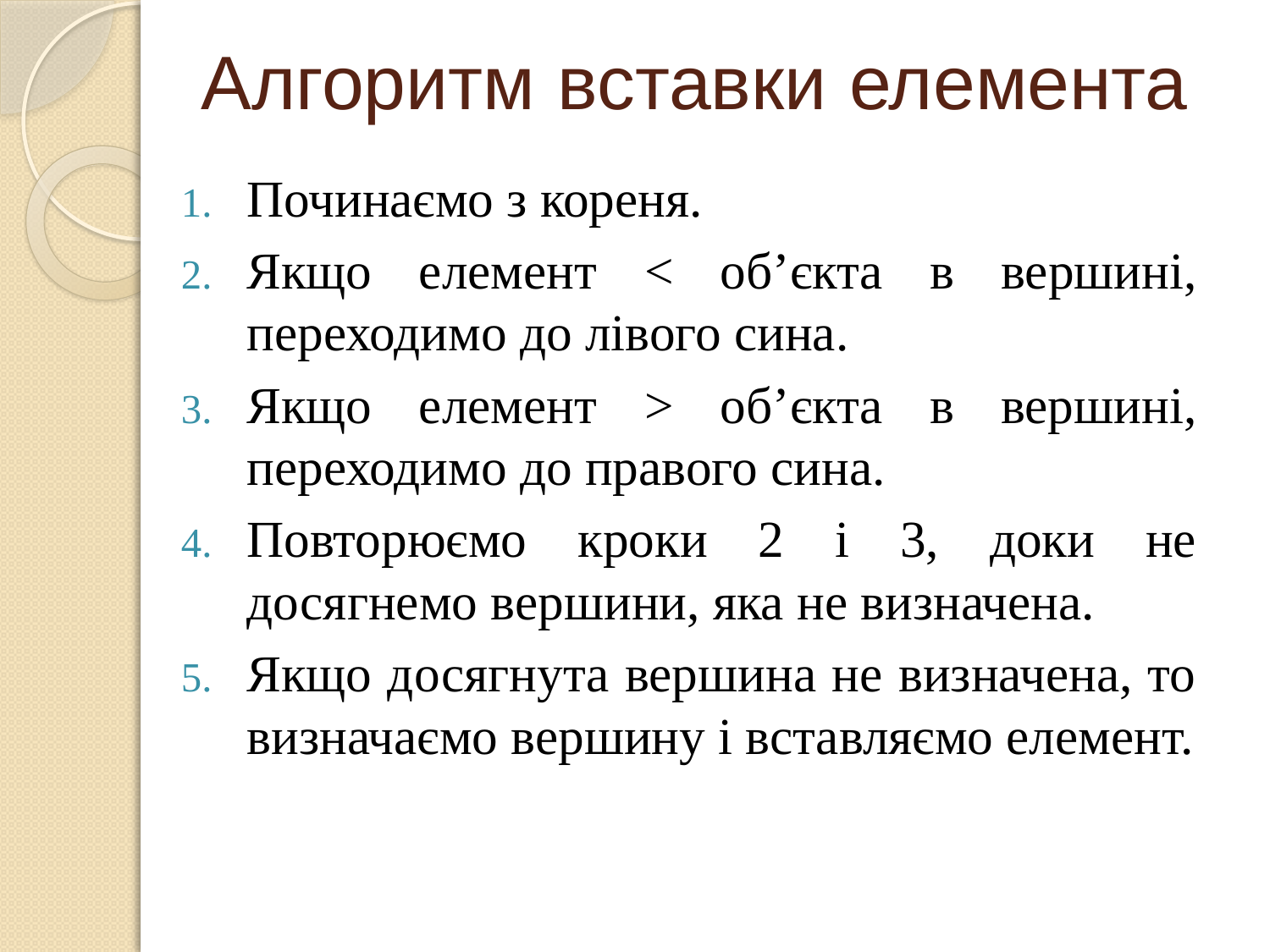

# Алгоритм вставки елемента
Починаємо з кореня.
Якщо елемент < об’єкта в вершині, переходимо до лівого сина.
Якщо елемент > об’єкта в вершині, переходимо до правого сина.
Повторюємо кроки 2 і 3, доки не досягнемо вершини, яка не визначена.
Якщо досягнута вершина не визначена, то визначаємо вершину і вставляємо елемент.